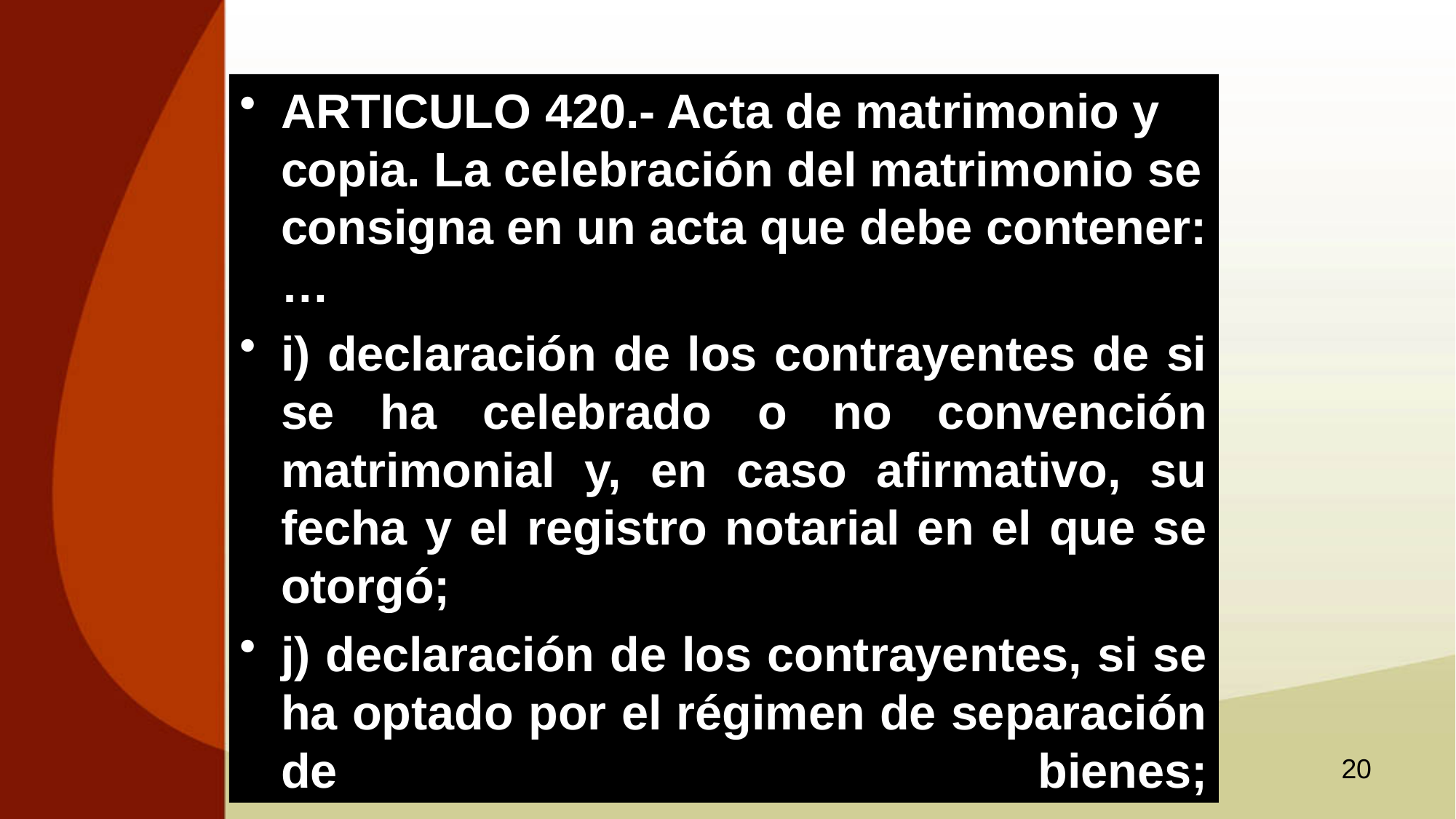

ARTICULO 420.- Acta de matrimonio y copia. La celebración del matrimonio se consigna en un acta que debe contener:…
i) declaración de los contrayentes de si se ha celebrado o no convención matrimonial y, en caso afirmativo, su fecha y el registro notarial en el que se otorgó;
j) declaración de los contrayentes, si se ha optado por el régimen de separación de bienes;
20